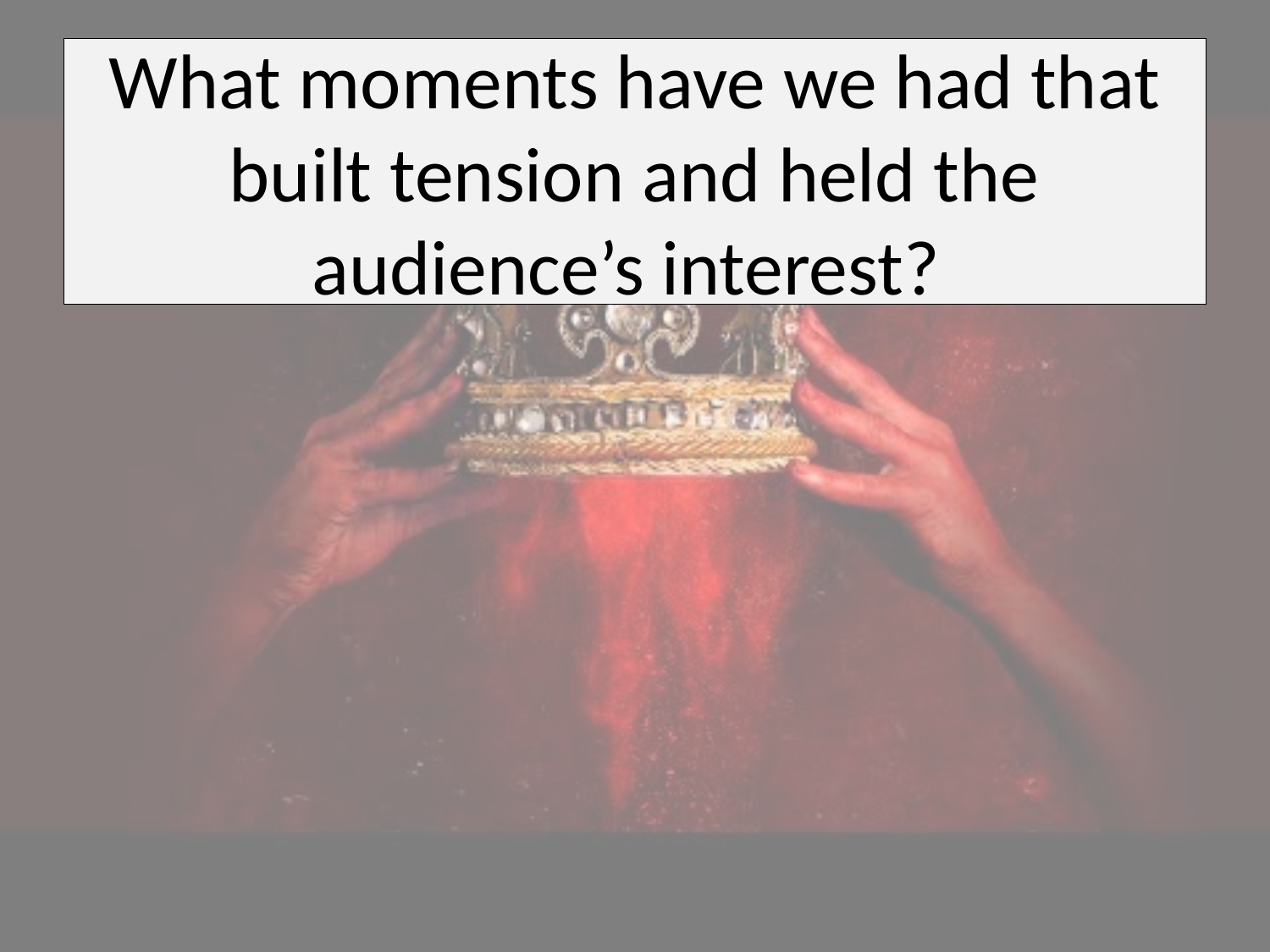

# What moments have we had that built tension and held the audience’s interest?